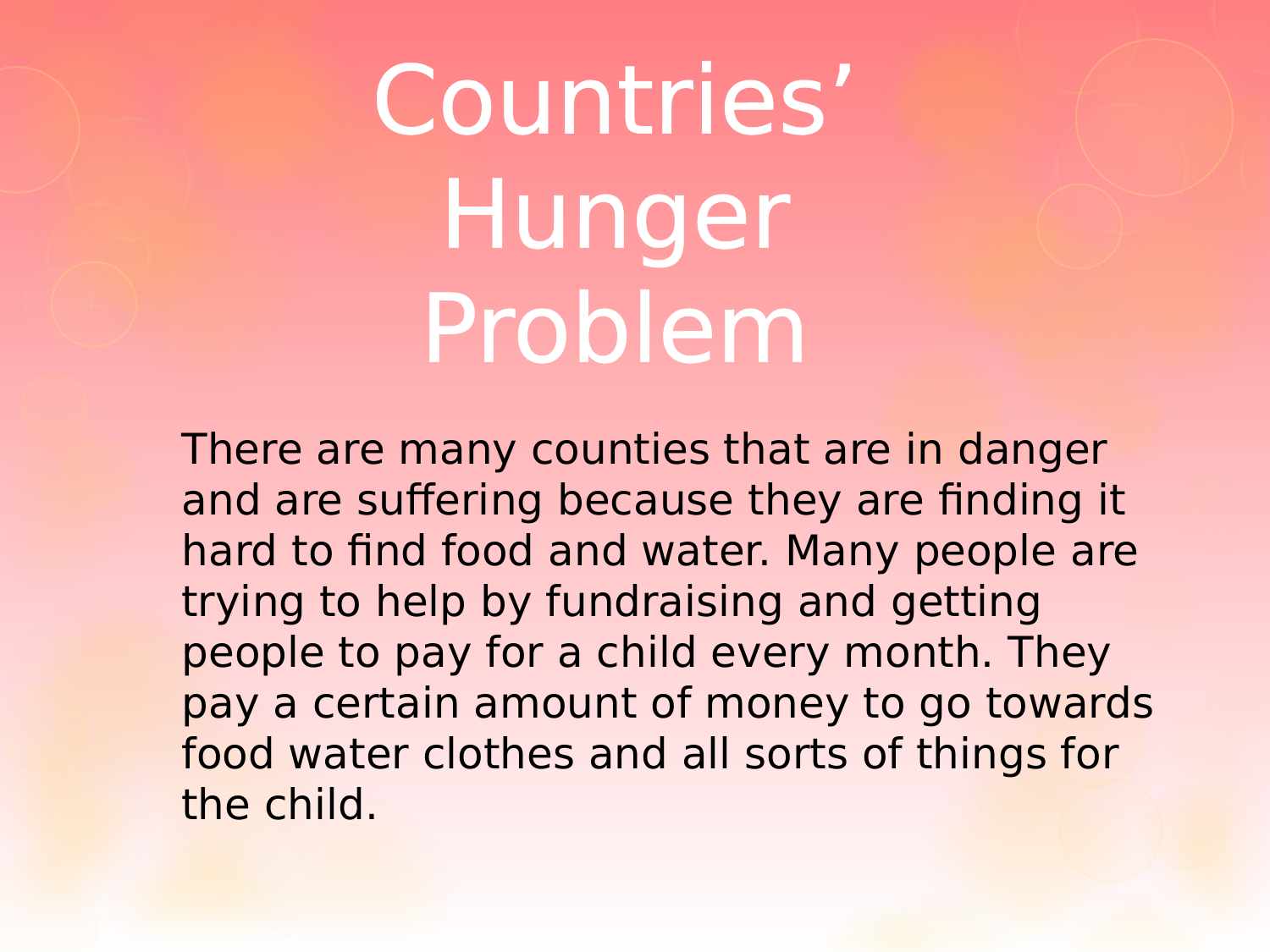

# Countries’ Hunger Problem
There are many counties that are in danger and are suffering because they are finding it hard to find food and water. Many people are trying to help by fundraising and getting people to pay for a child every month. They pay a certain amount of money to go towards food water clothes and all sorts of things for the child.